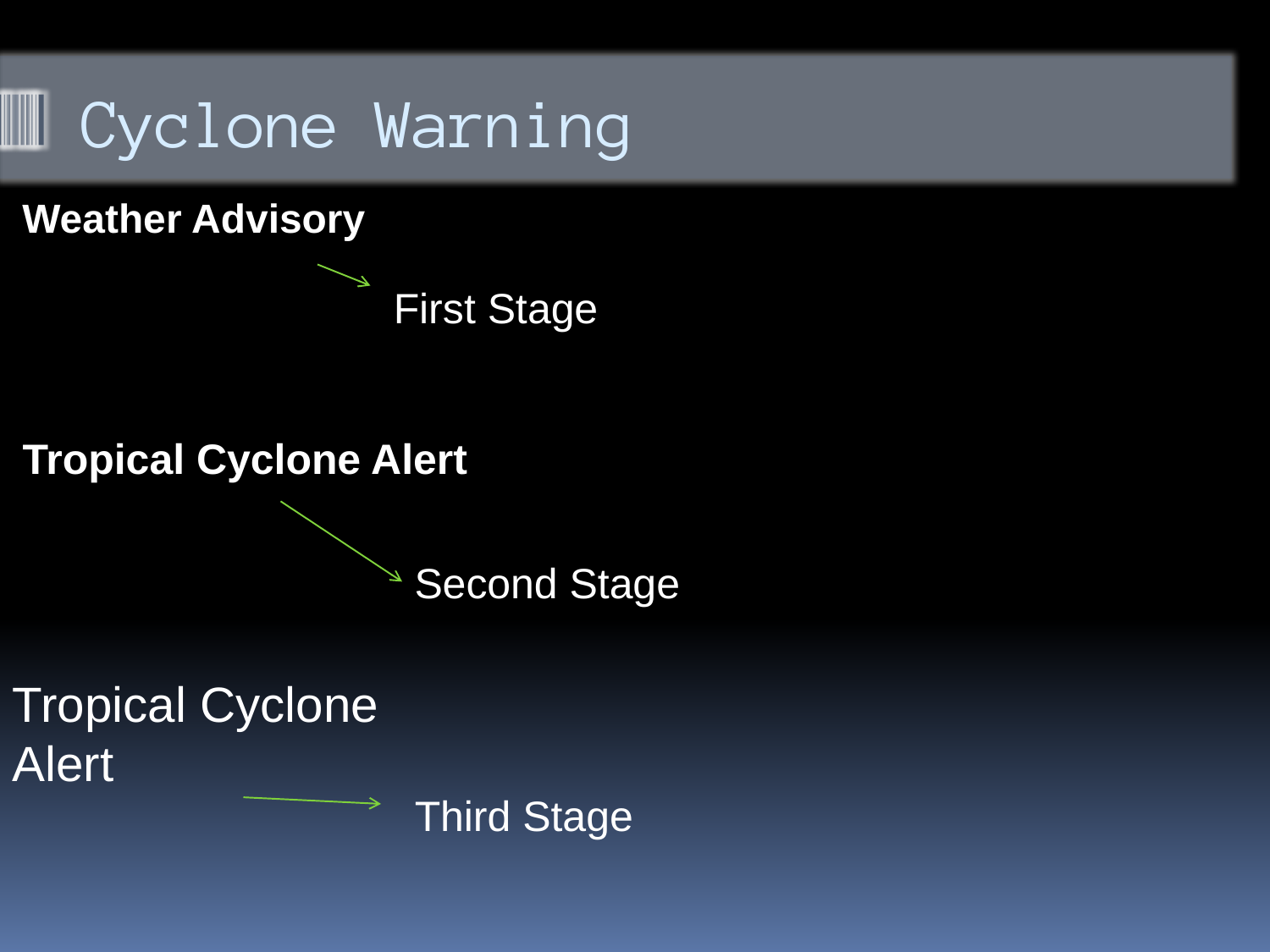

# Cyclone Warning
Weather Advisory
First Stage
Tropical Cyclone Alert
Second Stage
Tropical Cyclone Alert
Third Stage